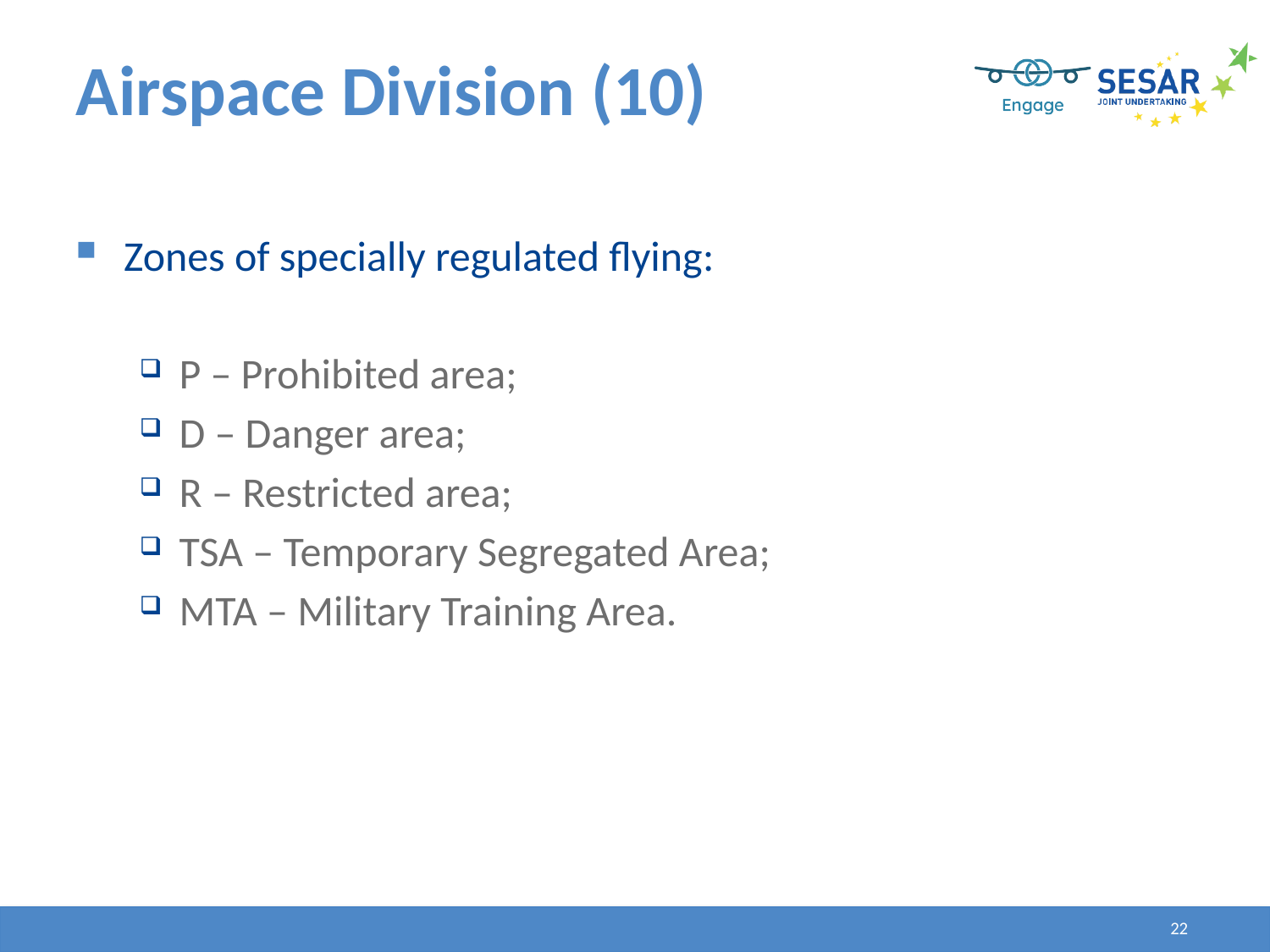

Airspace Division (10)
Zones of specially regulated flying:

P – Prohibited area;
D – Danger area;
R – Restricted area;
TSA – Temporary Segregated Area;
MTA – Military Training Area.

22